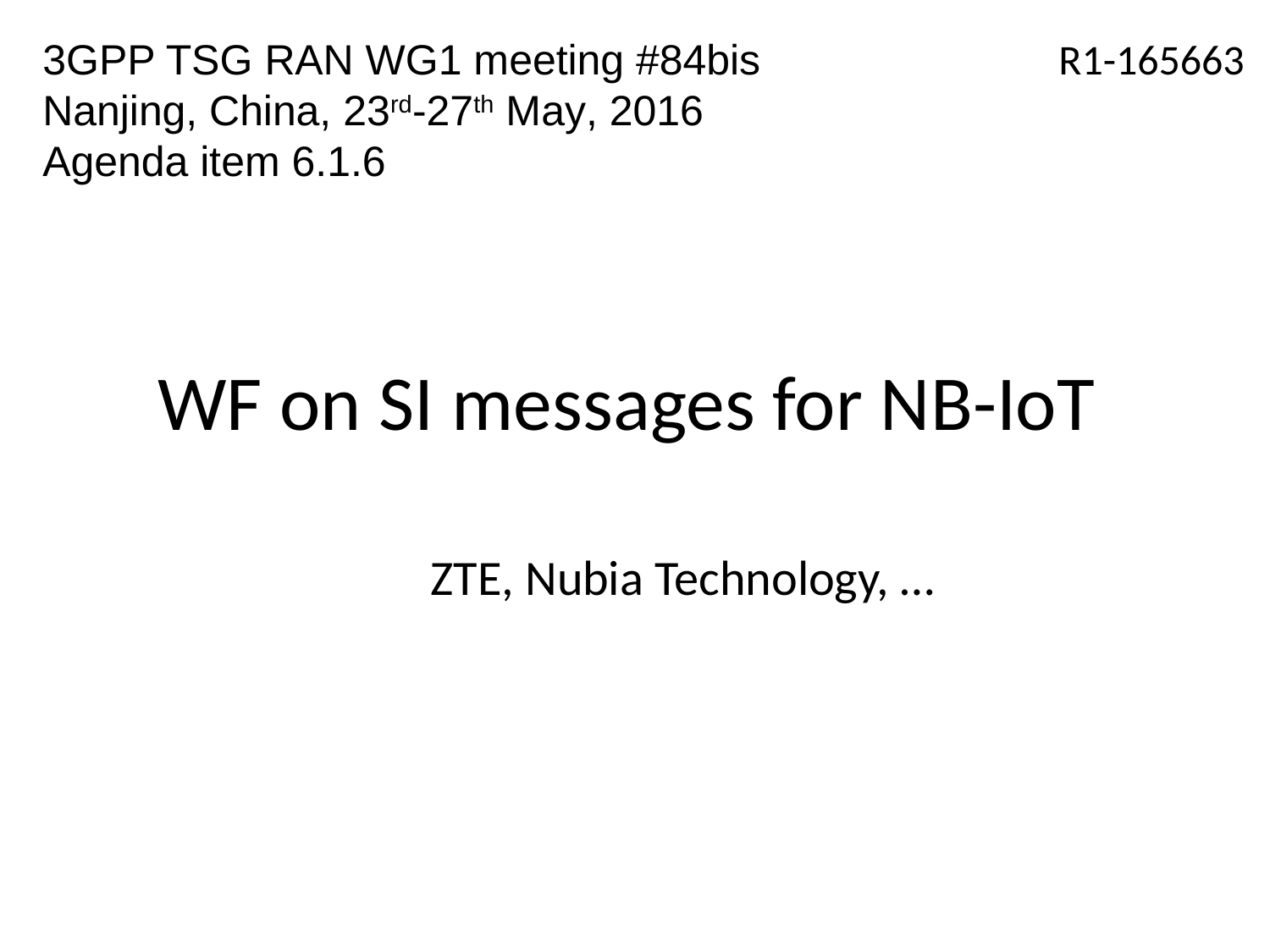

3GPP TSG RAN WG1 meeting #84bis
Nanjing, China, 23rd-27th May, 2016
Agenda item 6.1.6
R1-165663
# WF on SI messages for NB-IoT
ZTE, Nubia Technology, …